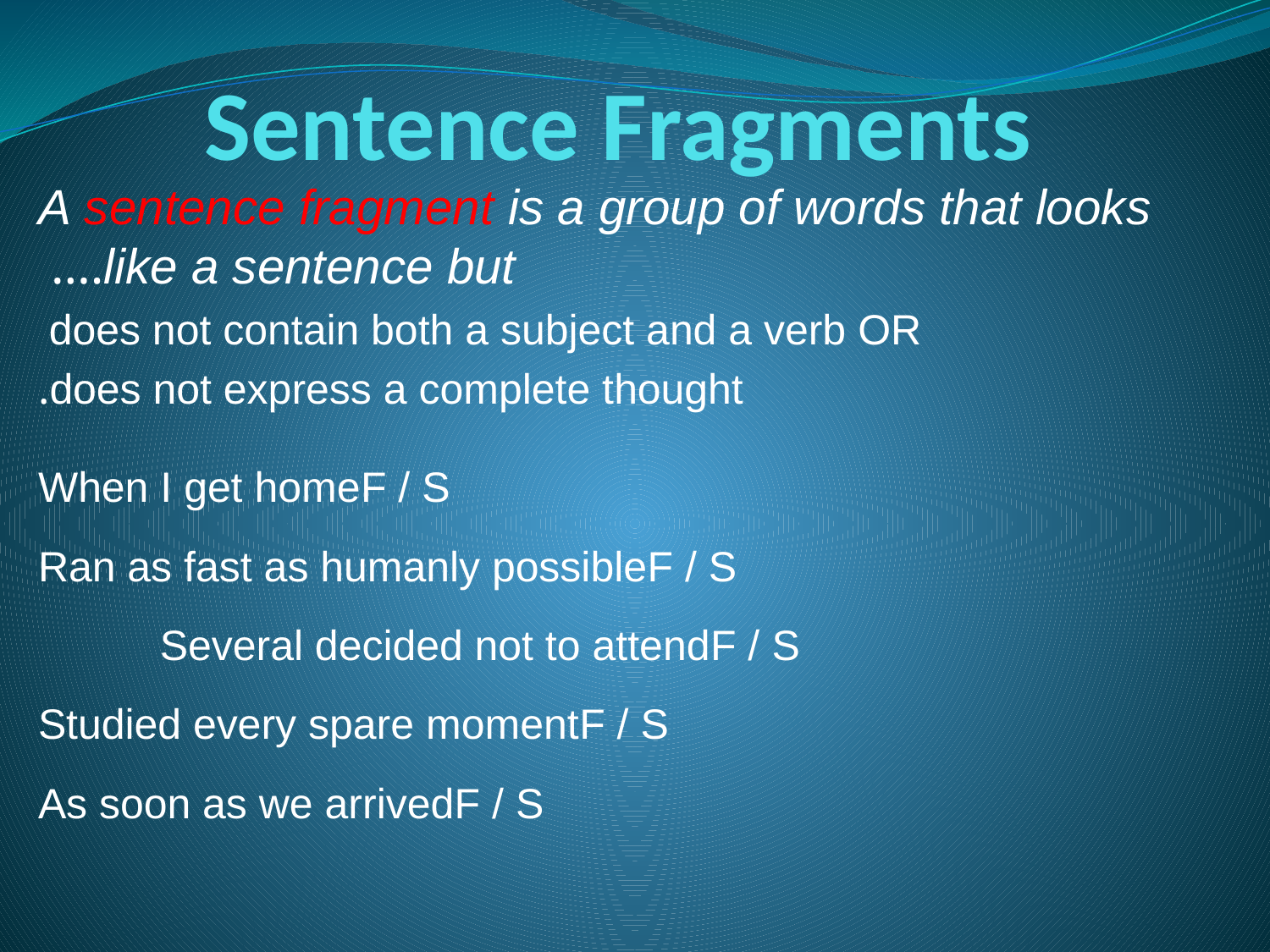

# Sentence Fragments
A sentence fragment is a group of words that looks like a sentence but….
does not contain both a subject and a verb OR
 does not express a complete thought.

F / S	When I get home

F / S	Ran as fast as humanly possible

F / S	Several decided not to attend

F / S	Studied every spare moment

F / S	As soon as we arrived